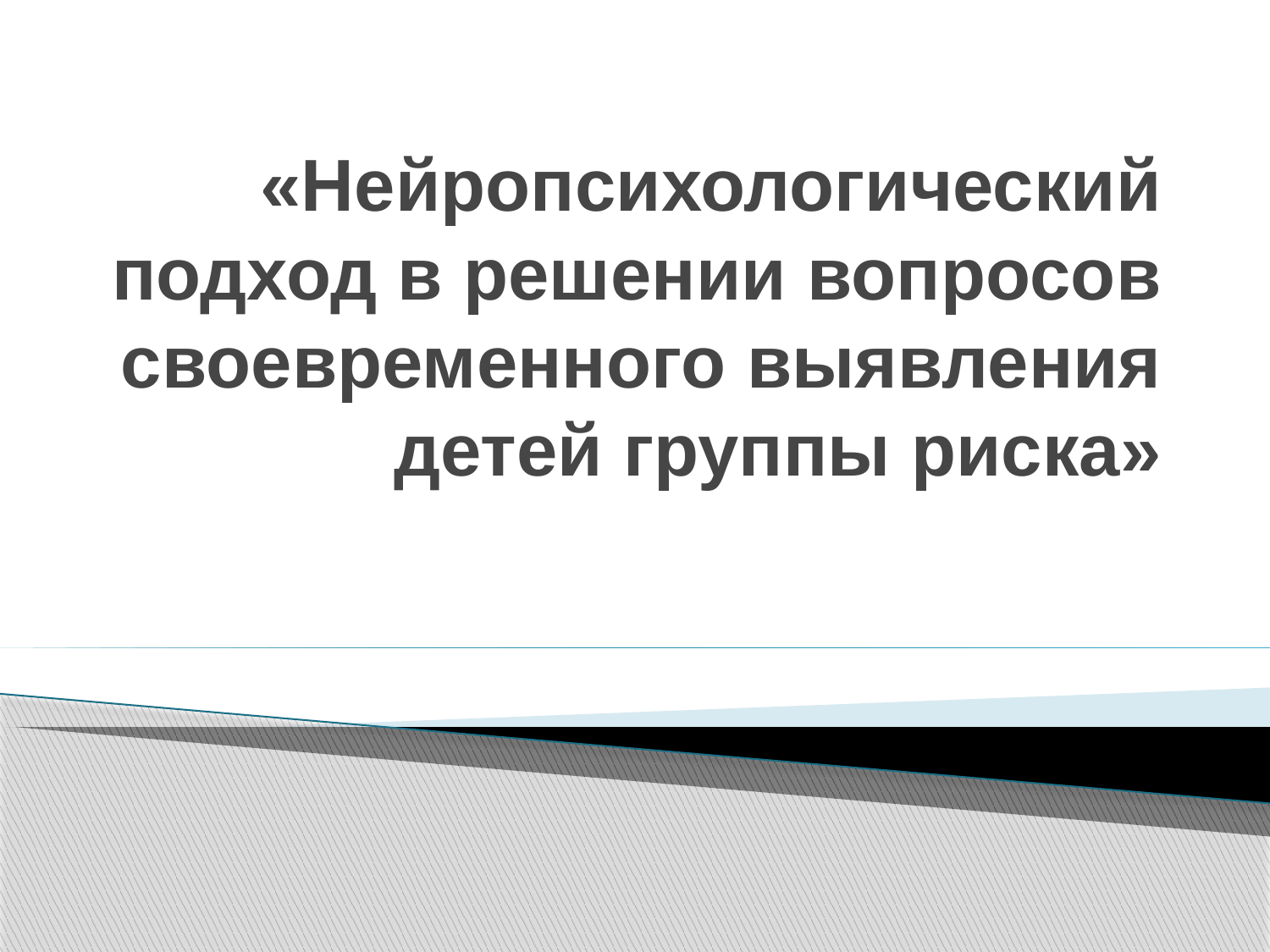

# «Нейропсихологический подход в решении вопросов своевременного выявления детей группы риска»